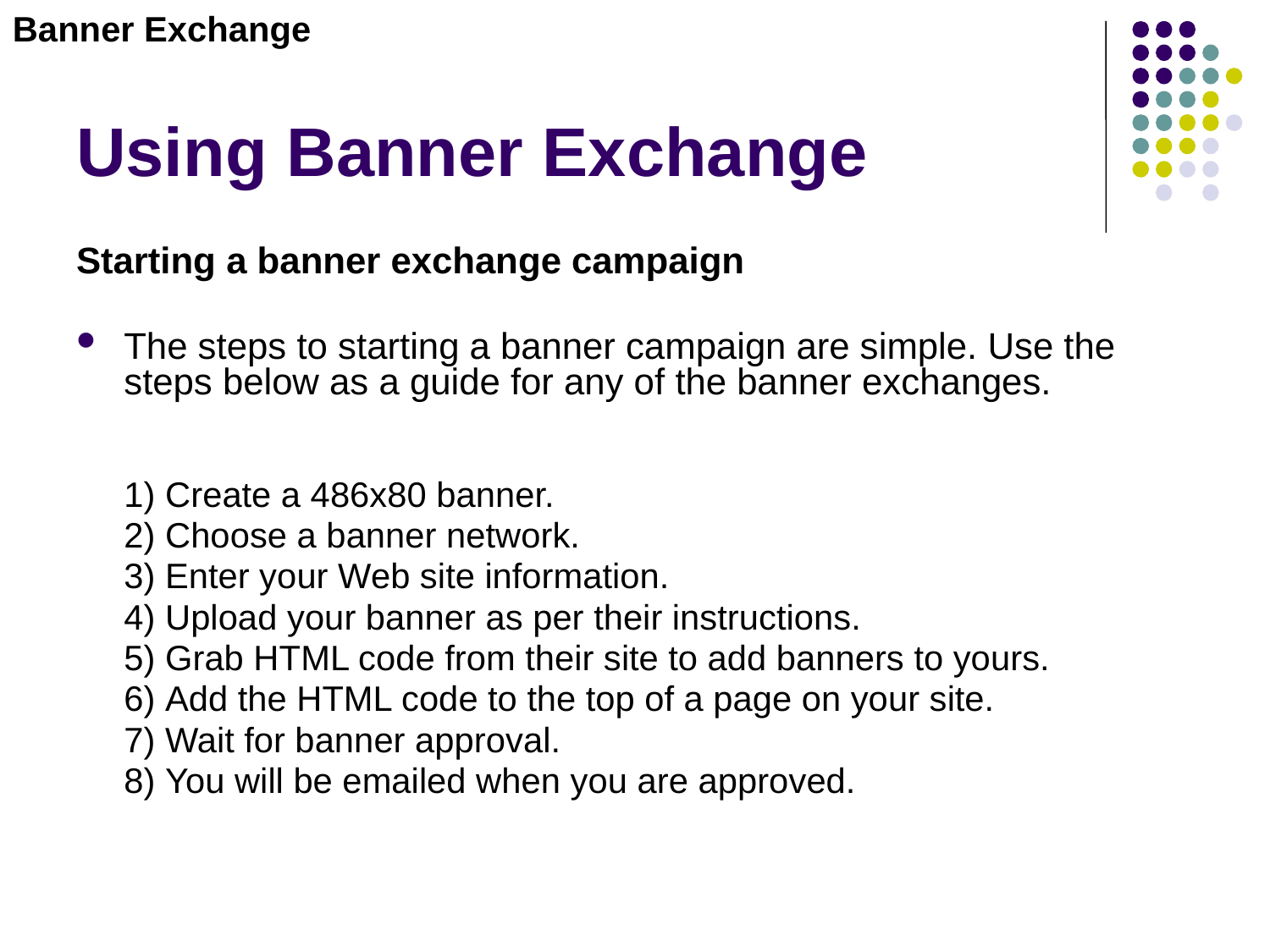

Banner Exchange
# Using Banner Exchange
Starting a banner exchange campaign

The steps to starting a banner campaign are simple. Use the steps below as a guide for any of the banner exchanges.
1) Create a 486x80 banner.
2) Choose a banner network.
3) Enter your Web site information.
4) Upload your banner as per their instructions.
5) Grab HTML code from their site to add banners to yours.
6) Add the HTML code to the top of a page on your site.
7) Wait for banner approval.
8) You will be emailed when you are approved.